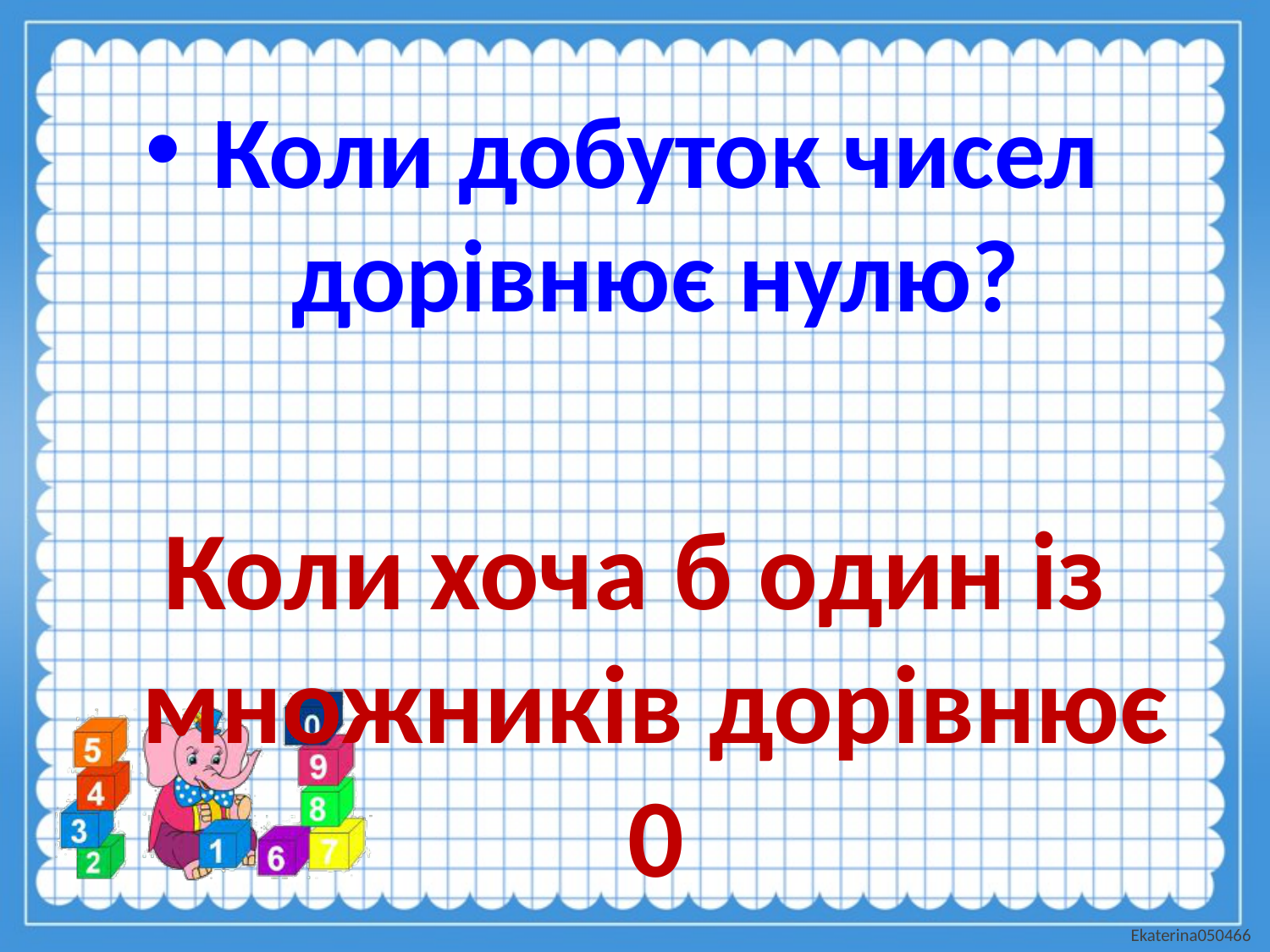

#
Коли добуток чисел дорівнює нулю?

Коли хоча б один із множників дорівнює 0